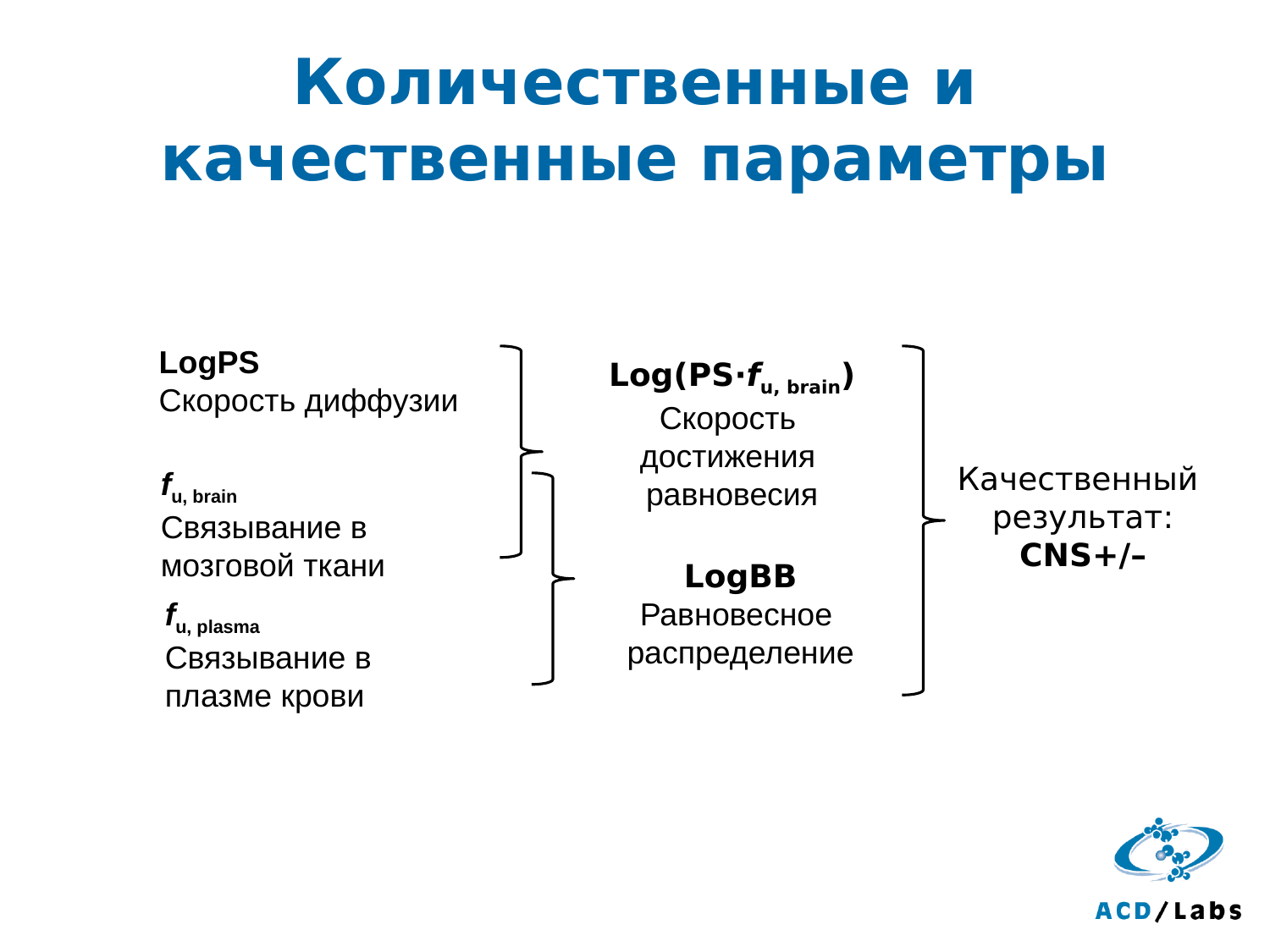

# Количественные и качественные параметры
LogPS
Скорость диффузии

Log(PS·fu, brain)
Скорость
достижения
равновесия
Качественный
результат:
CNS+/–
fu, brain
Связывание в
мозговой ткани

LogBB
Равновесное
распределение
fu, plasma
Связывание в
плазме крови